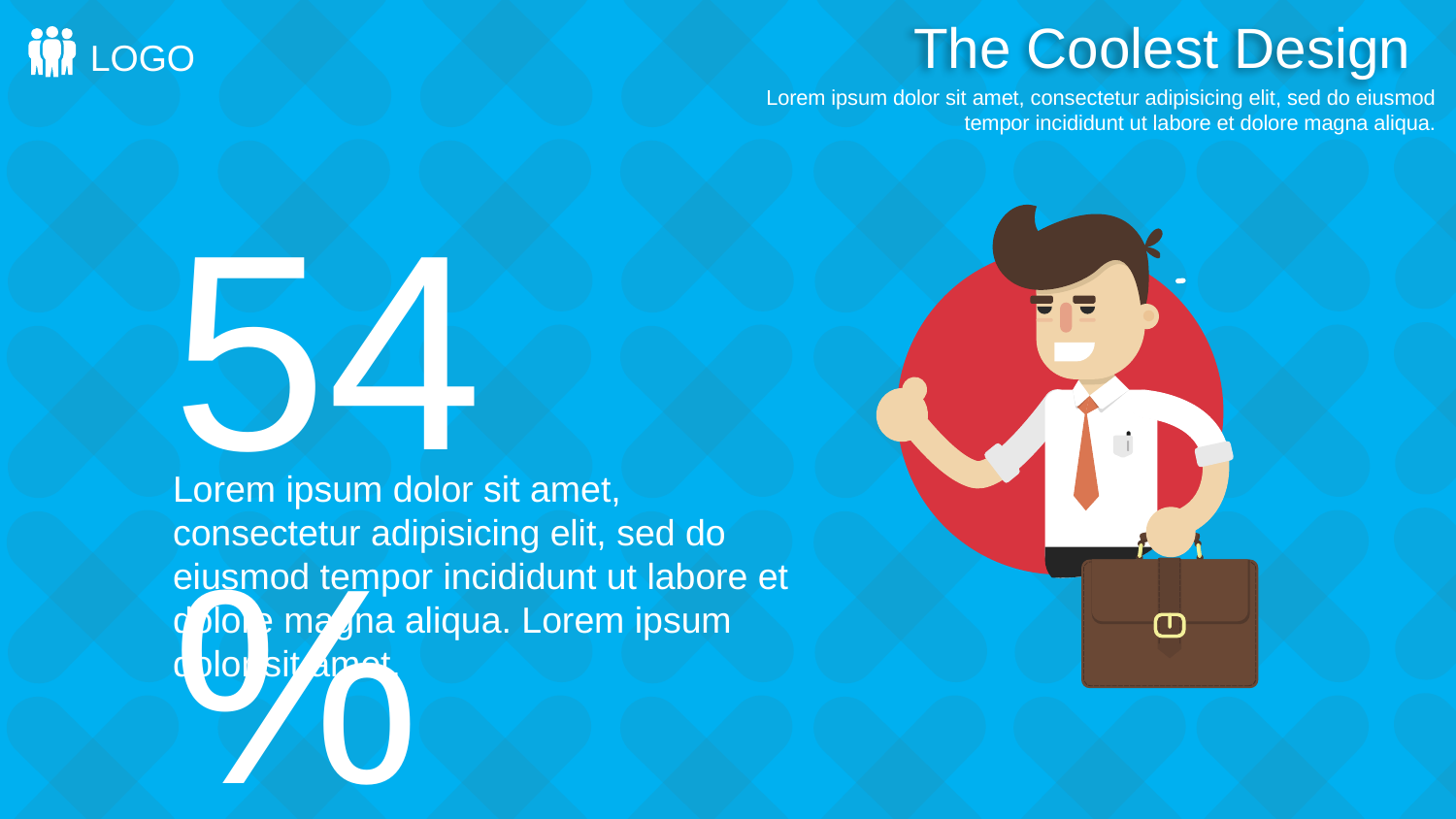

The Coolest Design

LOGO
Lorem ipsum dolor sit amet, consectetur adipisicing elit, sed do eiusmod tempor incididunt ut labore et dolore magna aliqua.
54%

Lorem ipsum dolor sit amet, consectetur adipisicing elit, sed do eiusmod tempor incididunt ut labore et dolore magna aliqua. Lorem ipsum dolor sit amet.